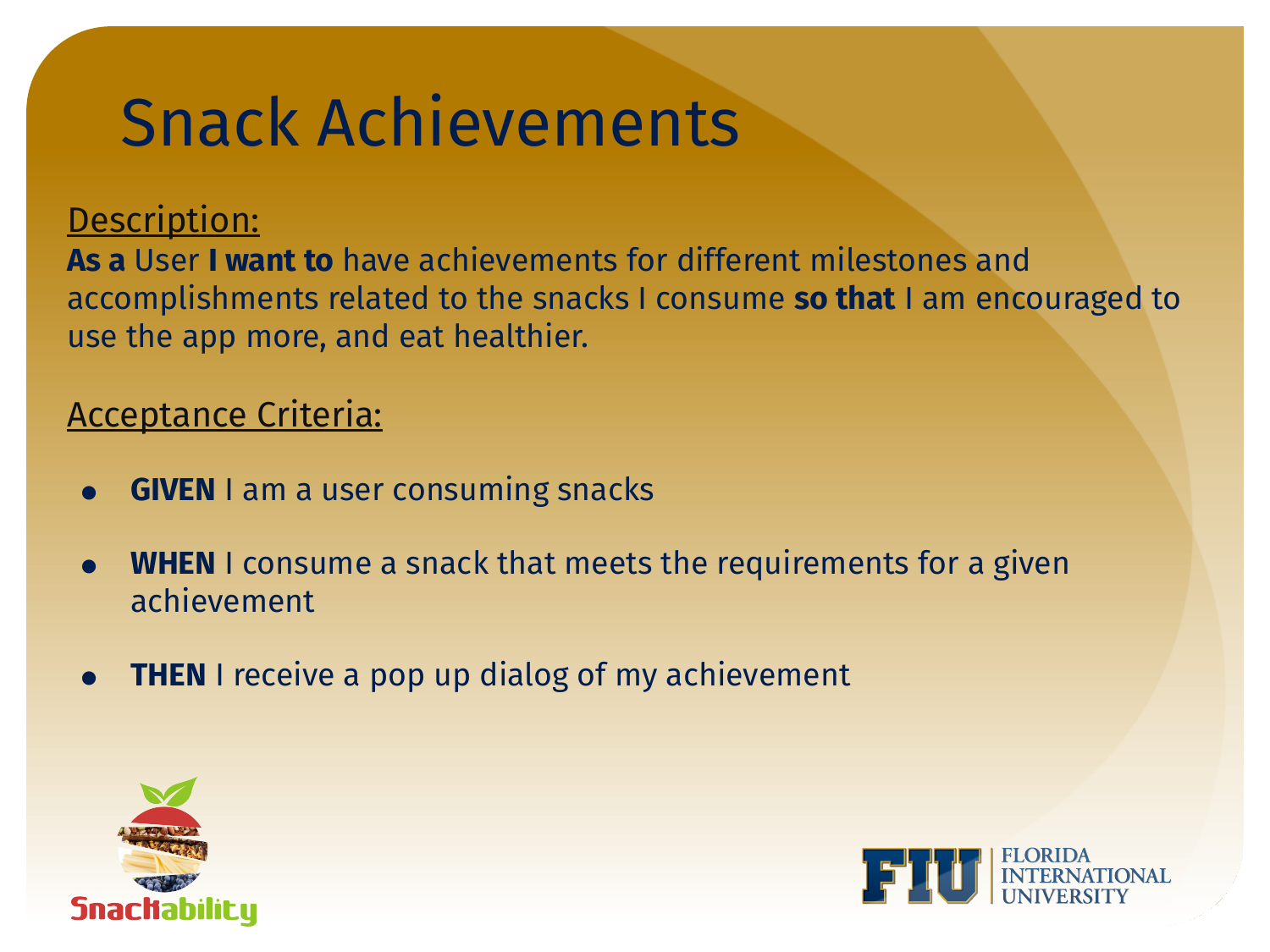

# Snack Achievements
Description:
As a User I want to have achievements for different milestones and accomplishments related to the snacks I consume so that I am encouraged to use the app more, and eat healthier.

Acceptance Criteria:
GIVEN I am a user consuming snacks
WHEN I consume a snack that meets the requirements for a given achievement
THEN I receive a pop up dialog of my achievement